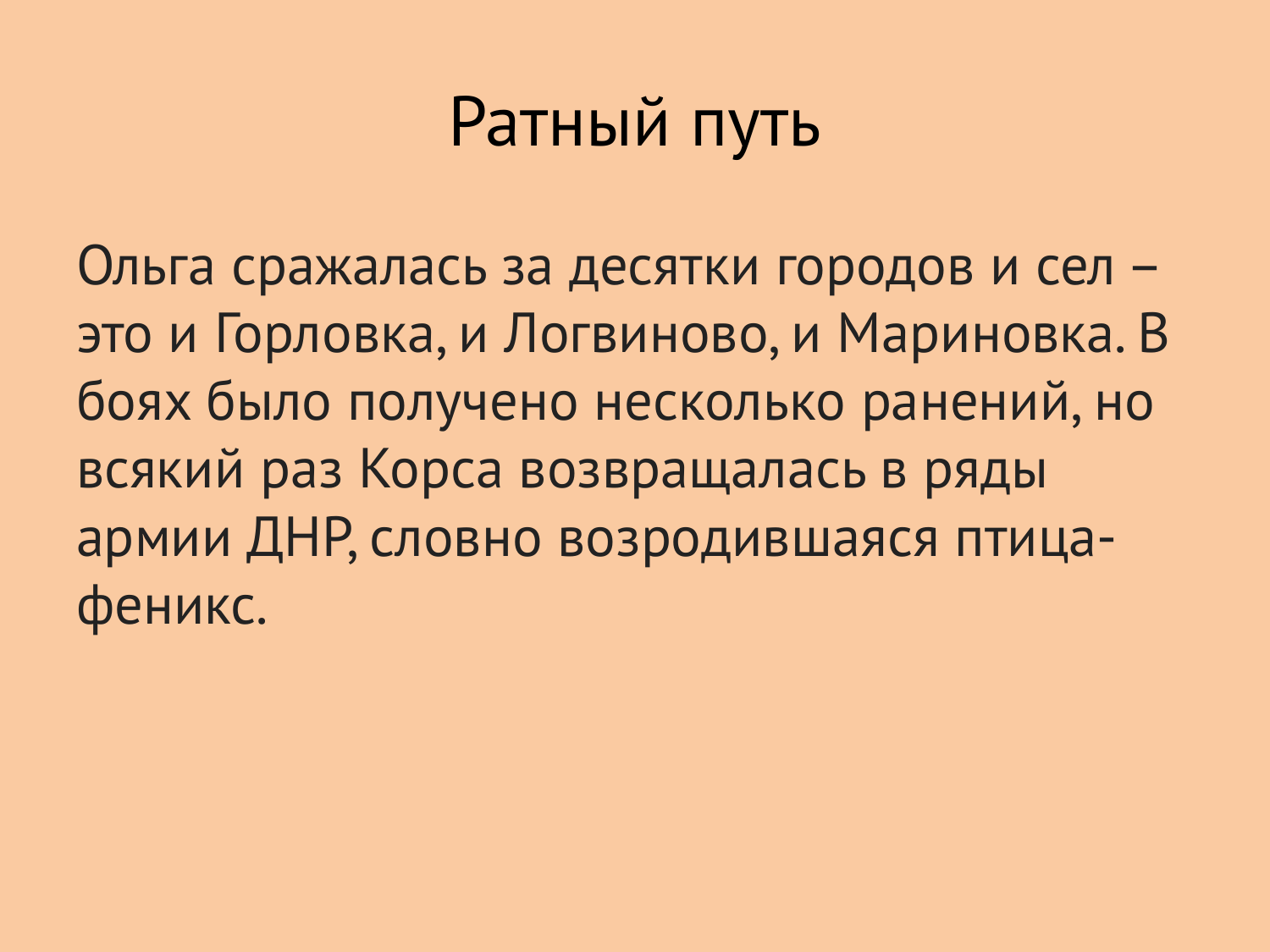

# Ратный путь
Ольга сражалась за десятки городов и сел – это и Горловка, и Логвиново, и Мариновка. В боях было получено несколько ранений, но всякий раз Корса возвращалась в ряды армии ДНР, словно возродившаяся птица-феникс.